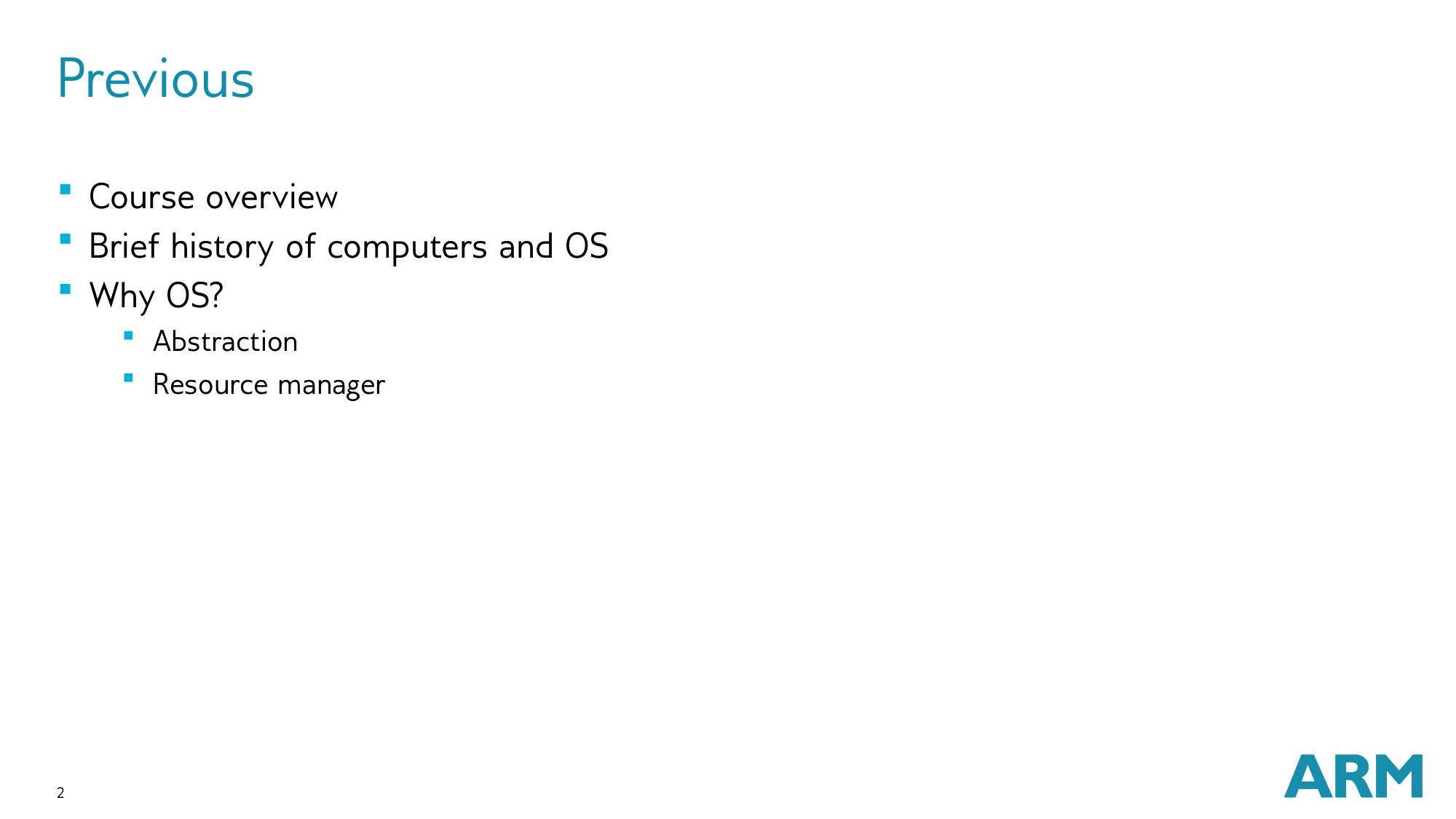

# Previous
Course overview
Brief history of computers and OS
Why OS?
Abstraction
Resource manager